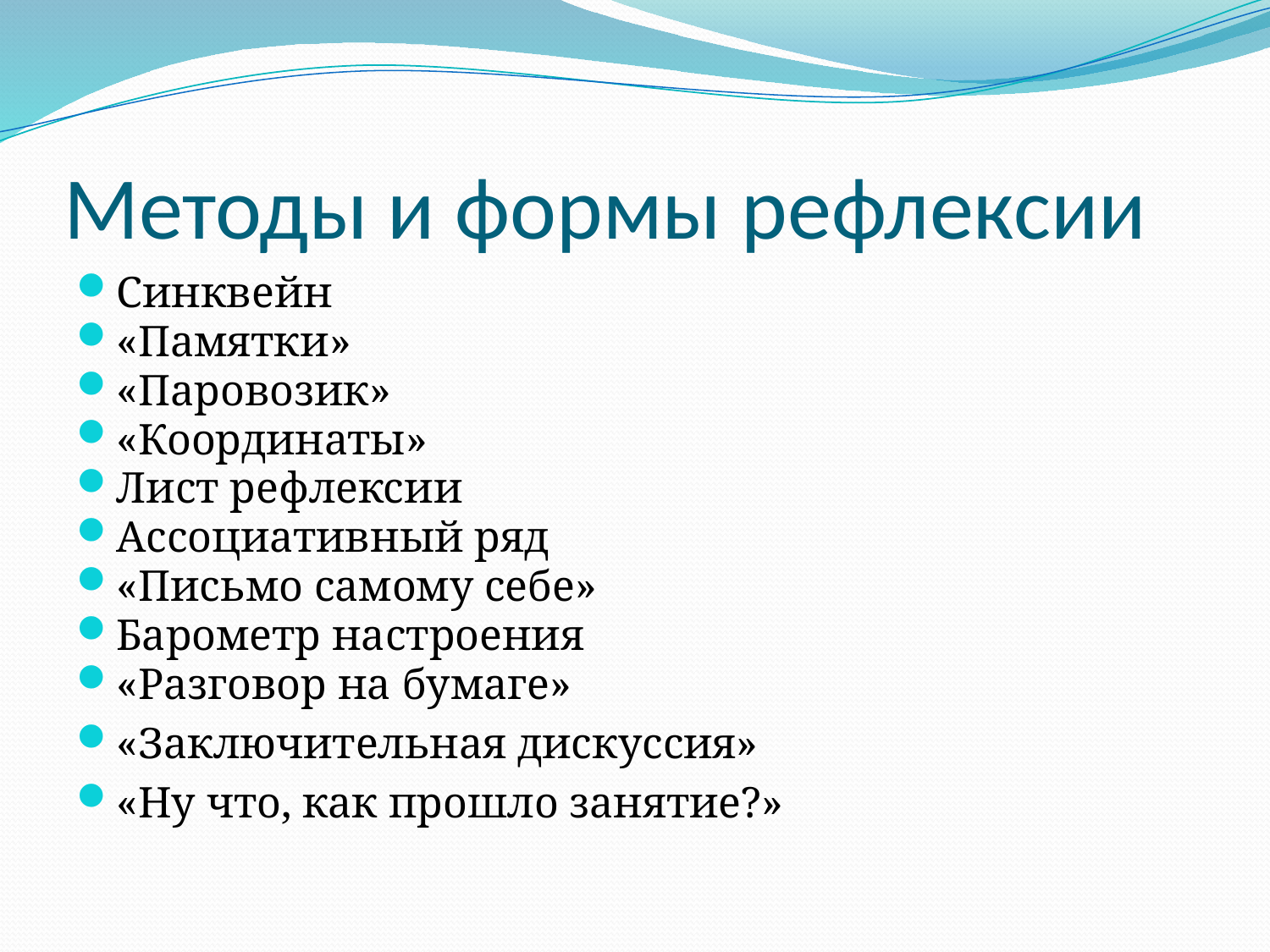

# Методы и формы рефлексии
Синквейн
«Памятки»
«Паровозик»
«Координаты»
Лист рефлексии
Ассоциативный ряд
«Письмо самому себе»
Барометр настроения
«Разговор на бумаге»
«Заключительная дискуссия»
«Ну что, как прошло занятие?»